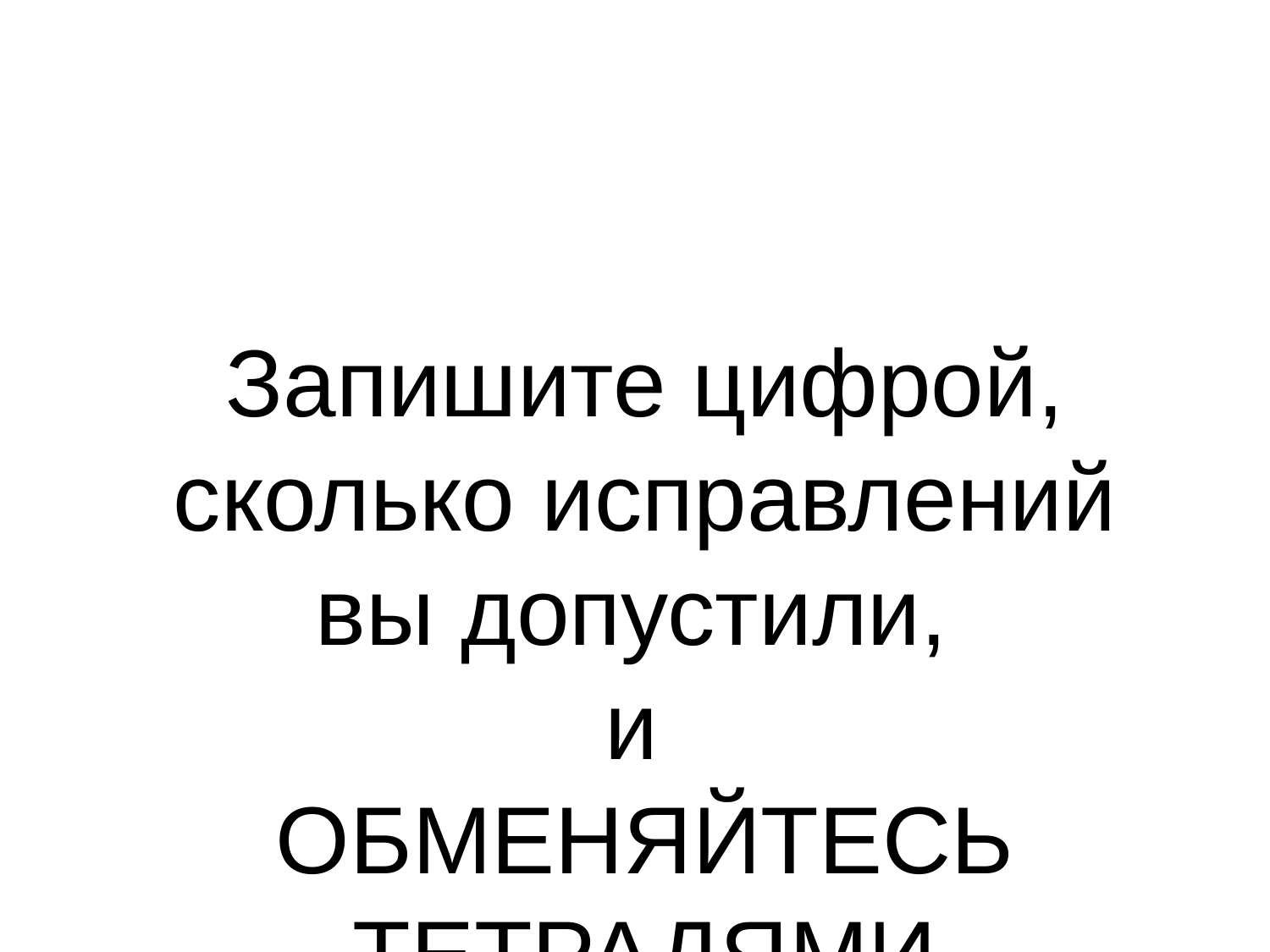

Запишите цифрой, сколько исправлений вы допустили,
и
ОБМЕНЯЙТЕСЬ ТЕТРАДЯМИ